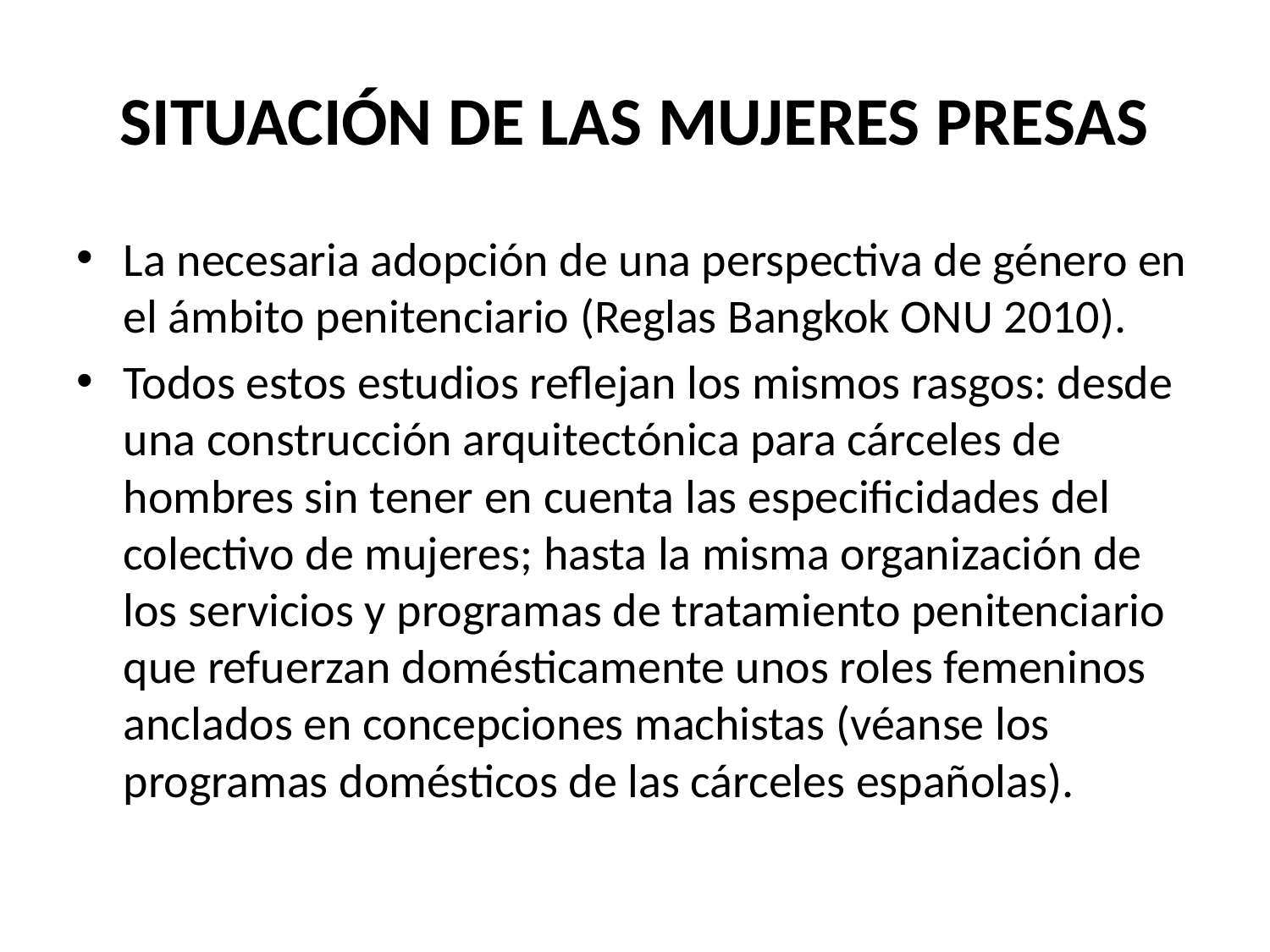

# SITUACIÓN DE LAS MUJERES PRESAS
La necesaria adopción de una perspectiva de género en el ámbito penitenciario (Reglas Bangkok ONU 2010).
Todos estos estudios reflejan los mismos rasgos: desde una construcción arquitectónica para cárceles de hombres sin tener en cuenta las especificidades del colectivo de mujeres; hasta la misma organización de los servicios y programas de tratamiento penitenciario que refuerzan domésticamente unos roles femeninos anclados en concepciones machistas (véanse los programas domésticos de las cárceles españolas).